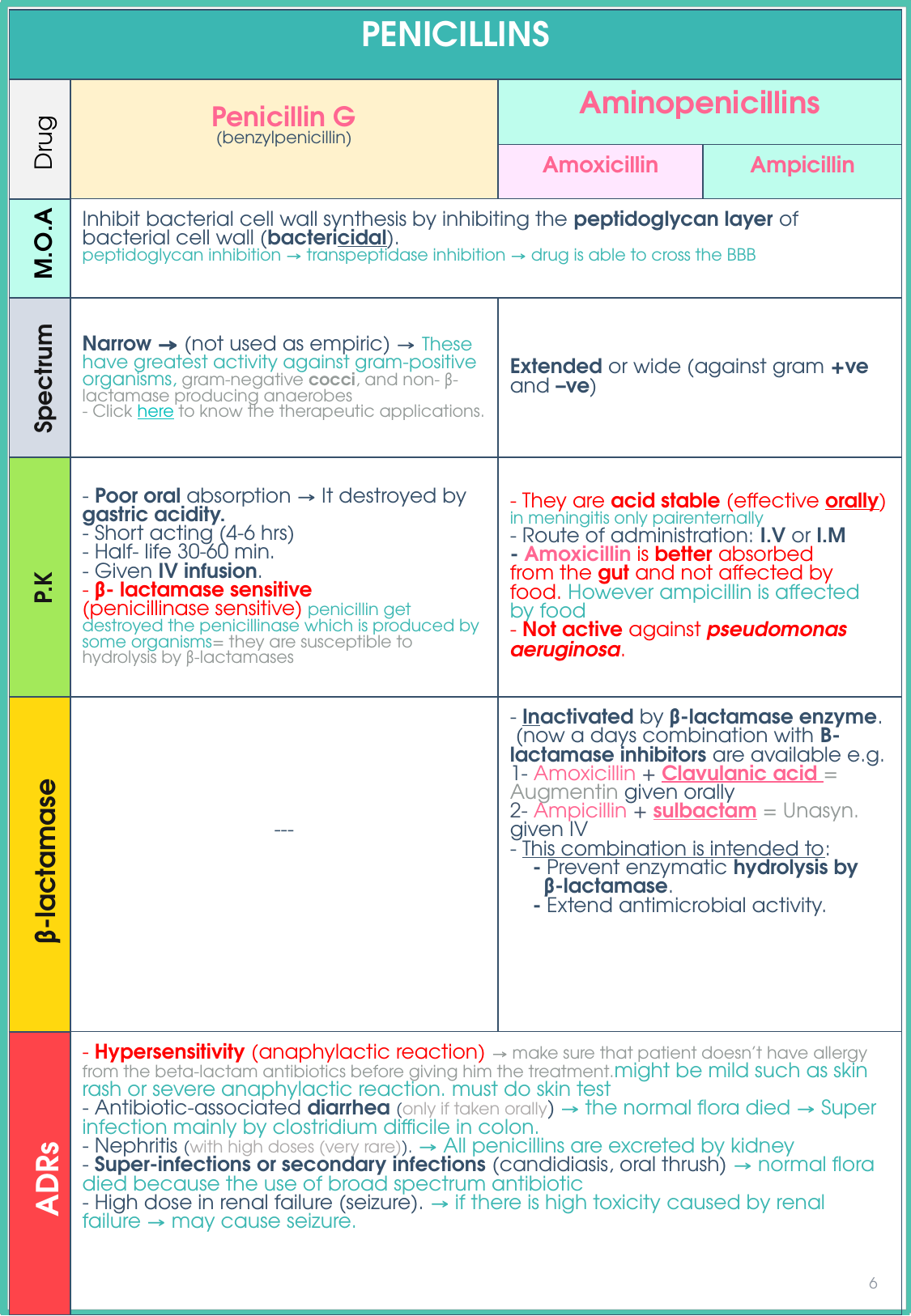

| PENICILLINS |  |  |  |
| --- | --- | --- | --- |
|  | Penicillin G (benzylpenicillin) | Aminopenicillins |  |
|  |  | Amoxicillin | Ampicillin |
|  | Inhibit bacterial cell wall synthesis by inhibiting the peptidoglycan layer of bacterial cell wall (bactericidal). peptidoglycan inhibition → transpeptidase inhibition → drug is able to cross the BBB |  |  |
|  | Narrow → (not used as empiric) → These have greatest activity against gram-positive organisms, gram-negative cocci, and non- β-lactamase producing anaerobes - Click here to know the therapeutic applications. | Extended or wide (against gram +ve and –ve) |  |
|  | - Poor oral absorption → It destroyed by gastric acidity. - Short acting (4-6 hrs) - Half- life 30-60 min. - Given IV infusion. - β- lactamase sensitive (penicillinase sensitive) penicillin get destroyed the penicillinase which is produced by some organisms= they are susceptible to hydrolysis by β-lactamases | - They are acid stable (effective orally) in meningitis only pairenternally - Route of administration: I.V or I.M - Amoxicillin is better absorbed from the gut and not affected by food. However ampicillin is affected by food - Not active against pseudomonas aeruginosa. |  |
|  | --- | - Inactivated by β-lactamase enzyme. (now a days combination with B-lactamase inhibitors are available e.g. 1- Amoxicillin + Clavulanic acid = Augmentin given orally 2- Ampicillin + sulbactam = Unasyn. given IV - This combination is intended to: - Prevent enzymatic hydrolysis by β-lactamase. - Extend antimicrobial activity. |  |
|  | - Hypersensitivity (anaphylactic reaction) → make sure that patient doesn’t have allergy from the beta-lactam antibiotics before giving him the treatment.might be mild such as skin rash or severe anaphylactic reaction. must do skin test - Antibiotic-associated diarrhea (only if taken orally) → the normal flora died → Super infection mainly by clostridium difficile in colon. - Nephritis (with high doses (very rare)). → All penicillins are excreted by kidney - Super-infections or secondary infections (candidiasis, oral thrush) → normal flora died because the use of broad spectrum antibiotic - High dose in renal failure (seizure). → if there is high toxicity caused by renal failure → may cause seizure. |  |  |
Drug
M.O.A
Spectrum

P.K
β-lactamase

ADRs

6